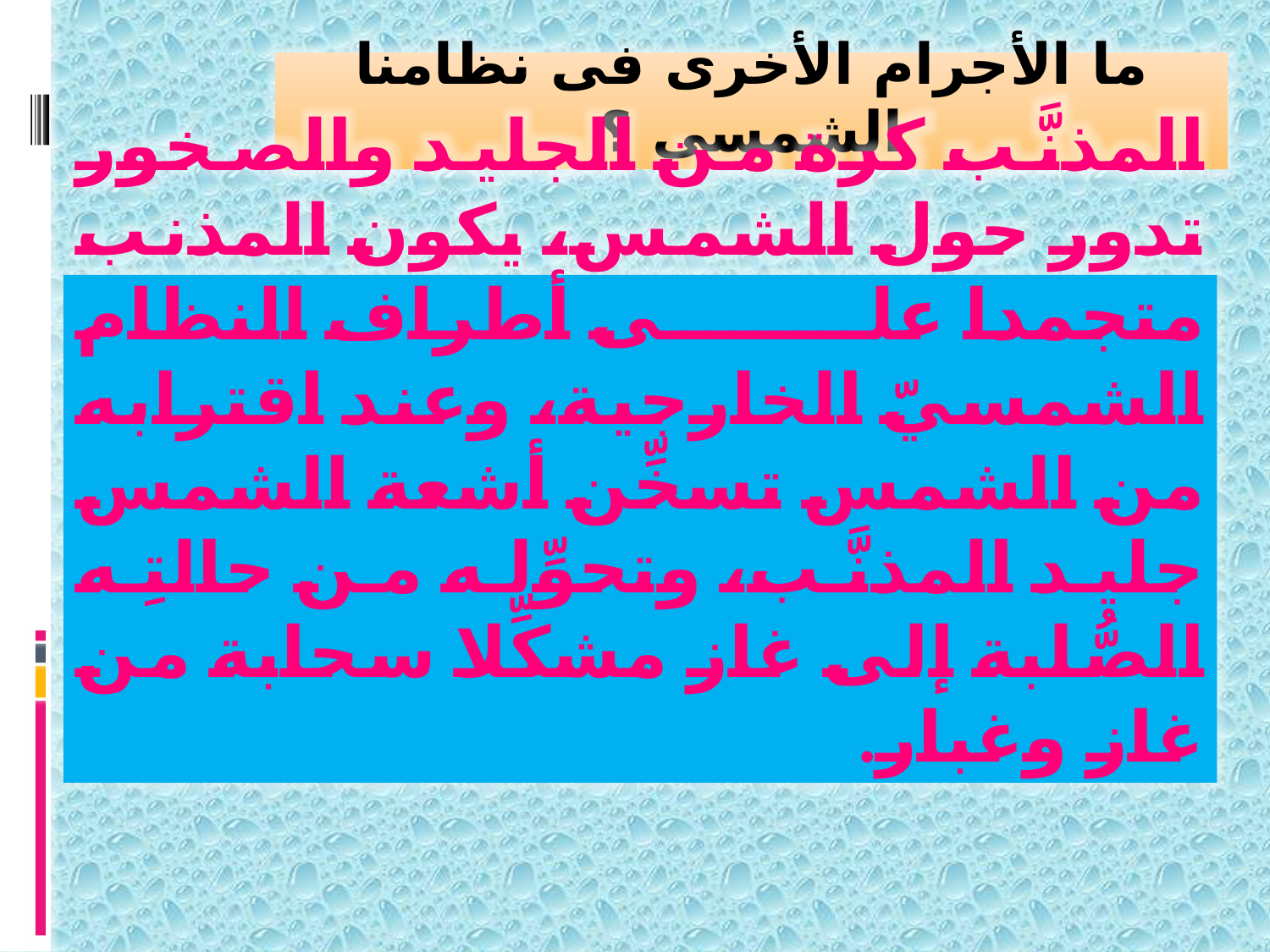

ما الأجرام الأخرى فى نظامنا الشمسى ؟
المذنَّب كرة من الجليد والصخور تدور حول الشمس، يكون المذنب متجمدا على أطراف النظام الشمسيّ الخارجية، وعند اقترابه من الشمس تسخِّن أشعة الشمس جليد المذنَّب، وتحوِّله من حالتِه الصُّلبة إلى غاز مشكِّلا سحابة من غاز وغبار.